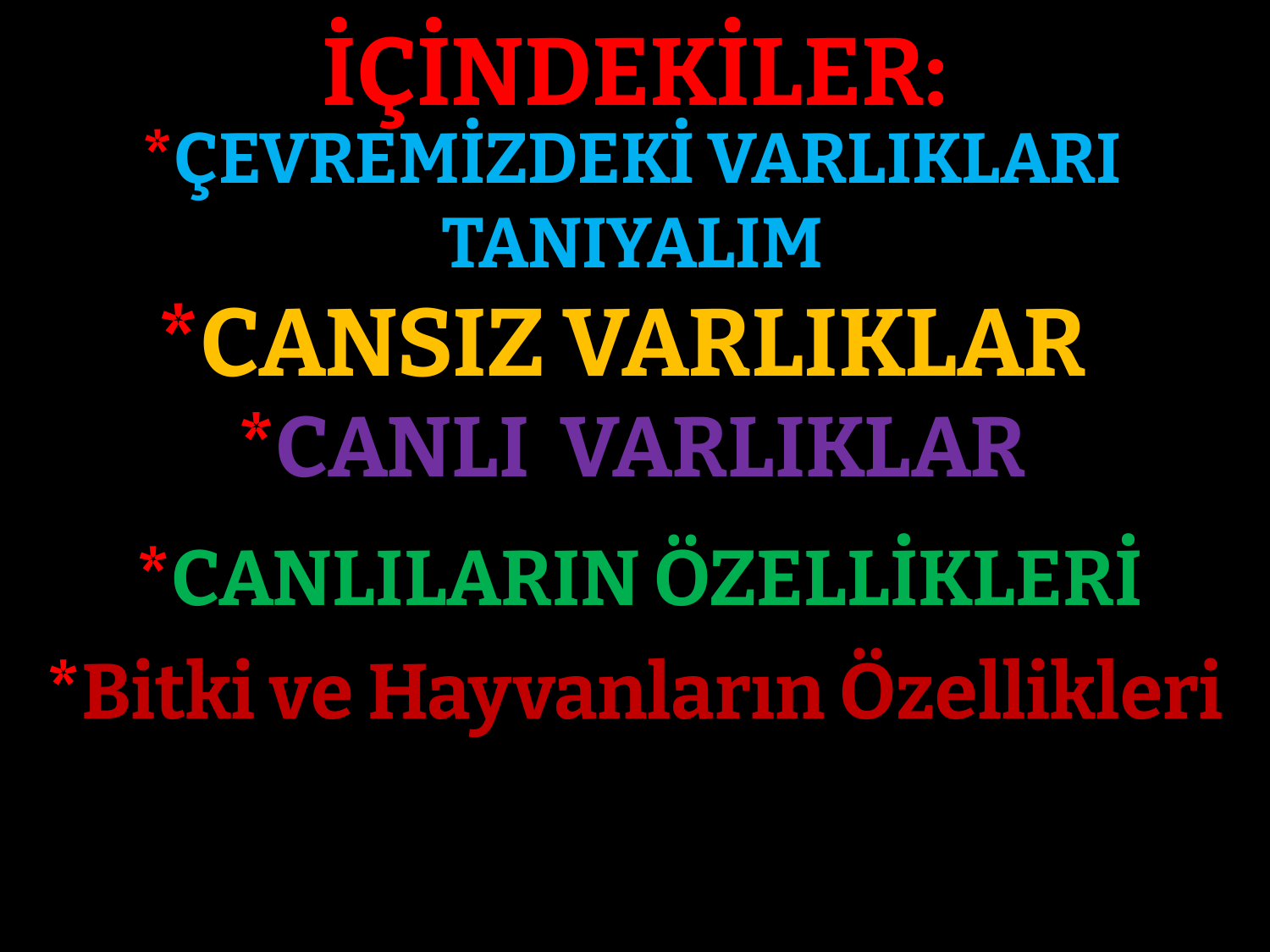

İÇİNDEKİLER:
*ÇEVREMİZDEKİ VARLIKLARI TANIYALIM
*CANSIZ VARLIKLAR
#
*CANLI  VARLIKLAR
*CANLILARIN ÖZELLİKLERİ
*Bitki ve Hayvanların Özellikleri